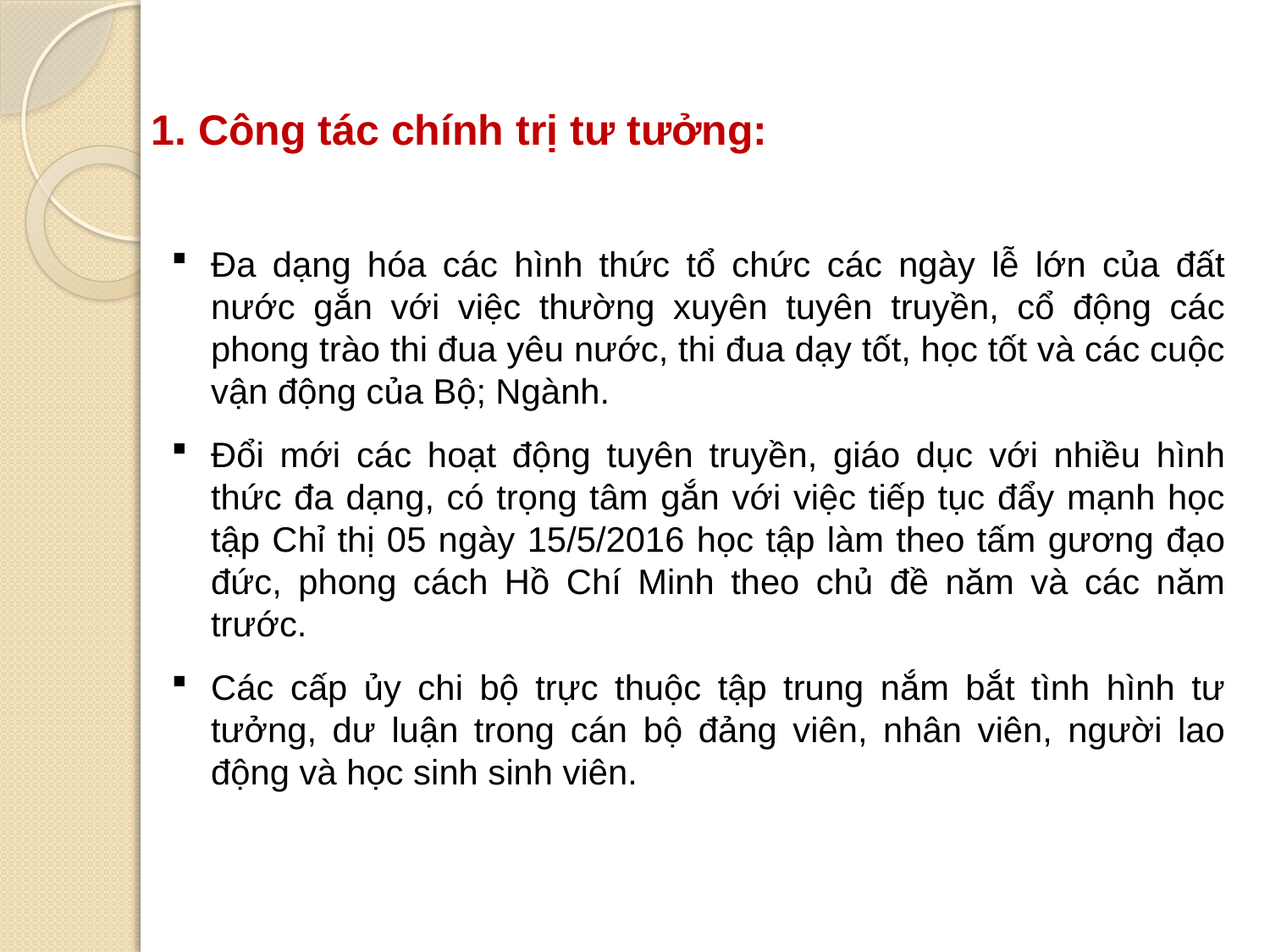

1. Công tác chính trị tư tưởng:
Đa dạng hóa các hình thức tổ chức các ngày lễ lớn của đất nước gắn với việc thường xuyên tuyên truyền, cổ động các phong trào thi đua yêu nước, thi đua dạy tốt, học tốt và các cuộc vận động của Bộ; Ngành.
Đổi mới các hoạt động tuyên truyền, giáo dục với nhiều hình thức đa dạng, có trọng tâm gắn với việc tiếp tục đẩy mạnh học tập Chỉ thị 05 ngày 15/5/2016 học tập làm theo tấm gương đạo đức, phong cách Hồ Chí Minh theo chủ đề năm và các năm trước.
Các cấp ủy chi bộ trực thuộc tập trung nắm bắt tình hình tư tưởng, dư luận trong cán bộ đảng viên, nhân viên, người lao động và học sinh sinh viên.